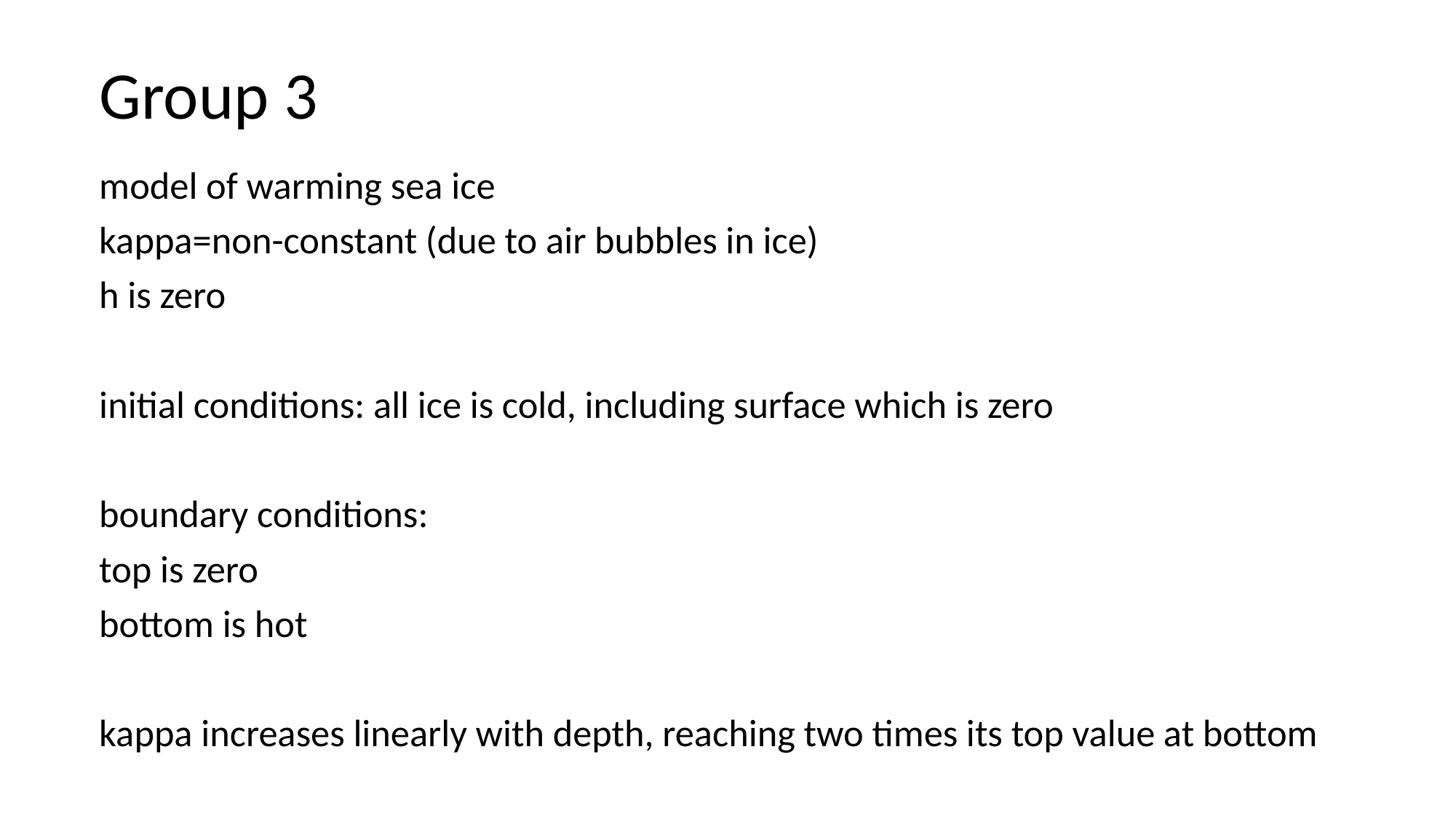

# Group 3
model of warming sea ice
kappa=non-constant (due to air bubbles in ice)
h is zero

initial conditions: all ice is cold, including surface which is zero

boundary conditions:
top is zero
bottom is hot

kappa increases linearly with depth, reaching two times its top value at bottom